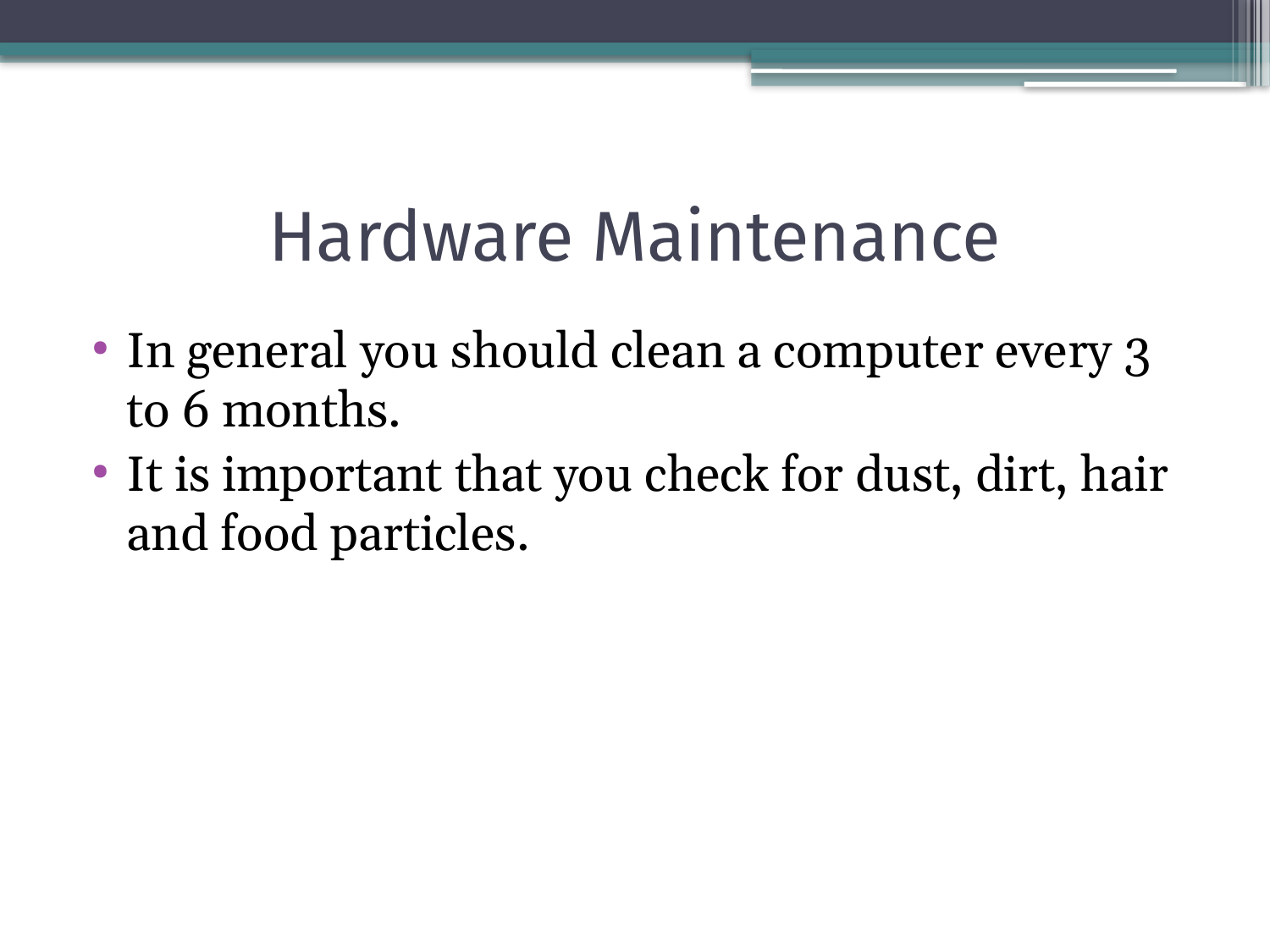

# Hardware Maintenance
In general you should clean a computer every 3 to 6 months.
It is important that you check for dust, dirt, hair and food particles.